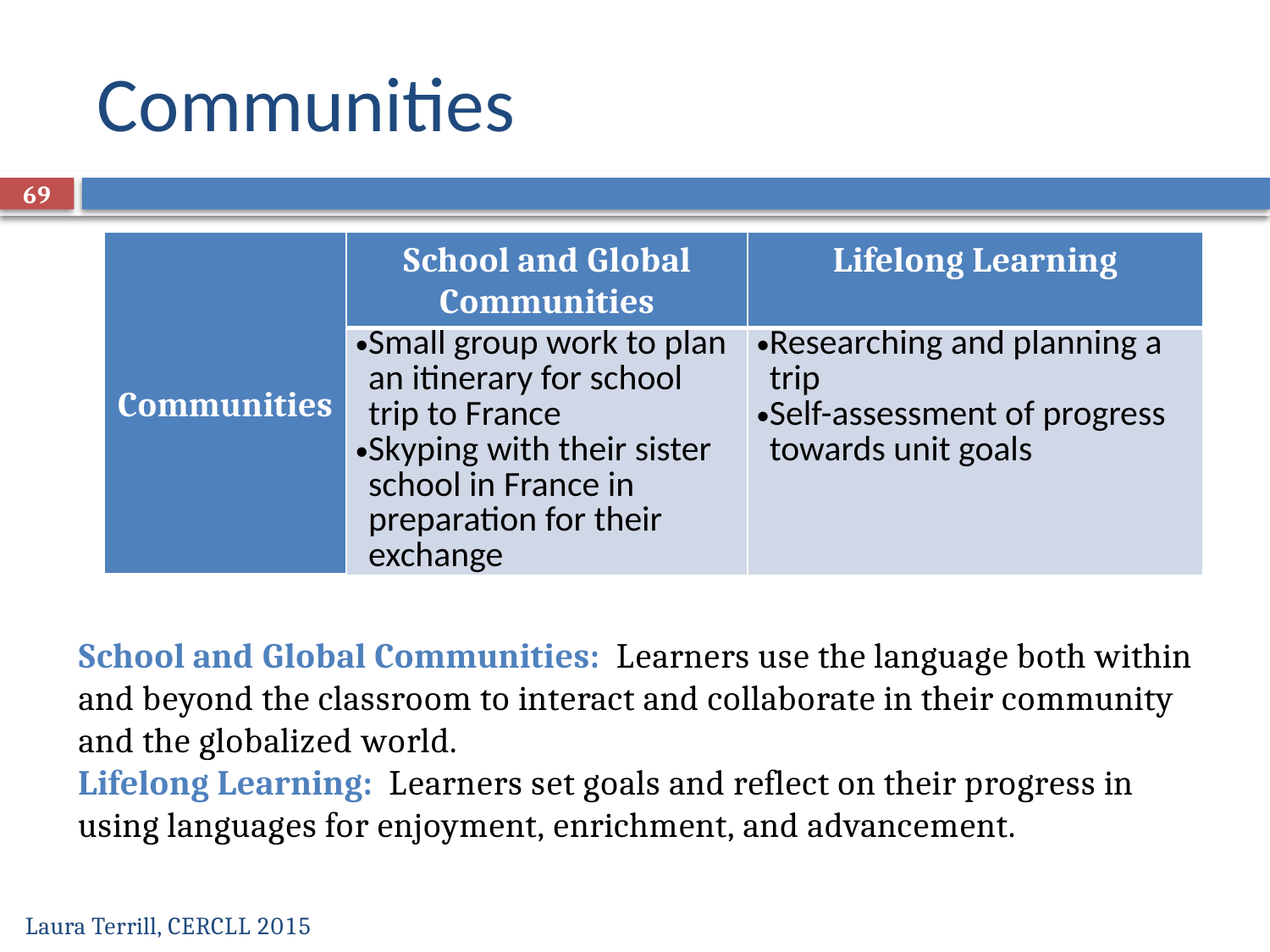

# Communities
69
| Communities | School and Global Communities | Lifelong Learning |
| --- | --- | --- |
|  | Small group work to plan an itinerary for school trip to France Skyping with their sister school in France in preparation for their exchange | Researching and planning a trip Self-assessment of progress towards unit goals |
School and Global Communities:  Learners use the language both within and beyond the classroom to interact and collaborate in their community and the globalized world.
Lifelong Learning:  Learners set goals and reflect on their progress in using languages for enjoyment, enrichment, and advancement.
Laura Terrill, CERCLL 2015